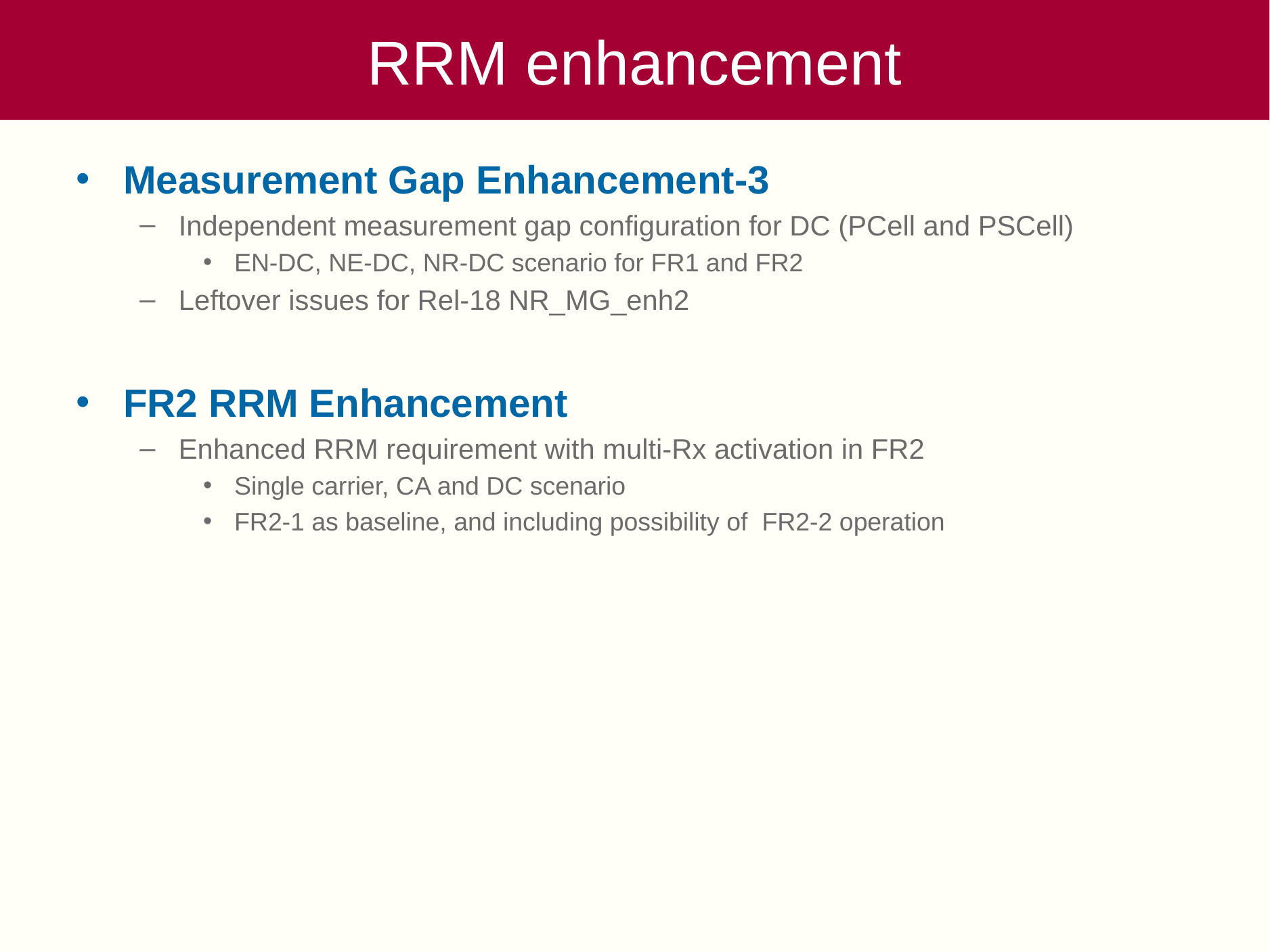

# RRM enhancement
Measurement Gap Enhancement-3
Independent measurement gap configuration for DC (PCell and PSCell)
EN-DC, NE-DC, NR-DC scenario for FR1 and FR2
Leftover issues for Rel-18 NR_MG_enh2

FR2 RRM Enhancement
Enhanced RRM requirement with multi-Rx activation in FR2
Single carrier, CA and DC scenario
FR2-1 as baseline, and including possibility of  FR2-2 operation